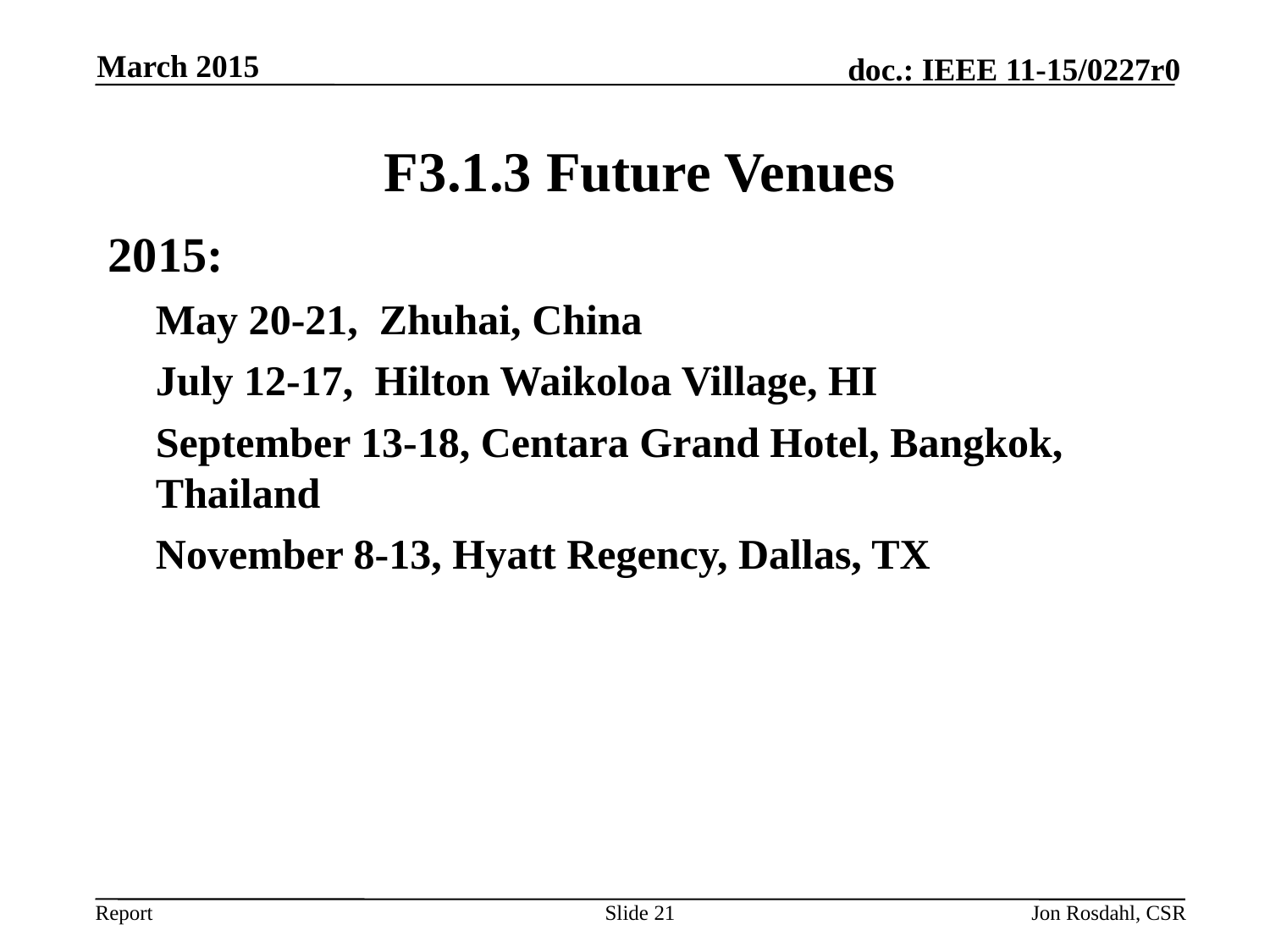

March 2015
# F3.1.3 Future Venues
2015:
	May 20-21,  Zhuhai, China
	July 12-17,  Hilton Waikoloa Village, HI
	September 13-18, Centara Grand Hotel, Bangkok, Thailand
	November 8-13, Hyatt Regency, Dallas, TX
Slide 21
Jon Rosdahl, CSR